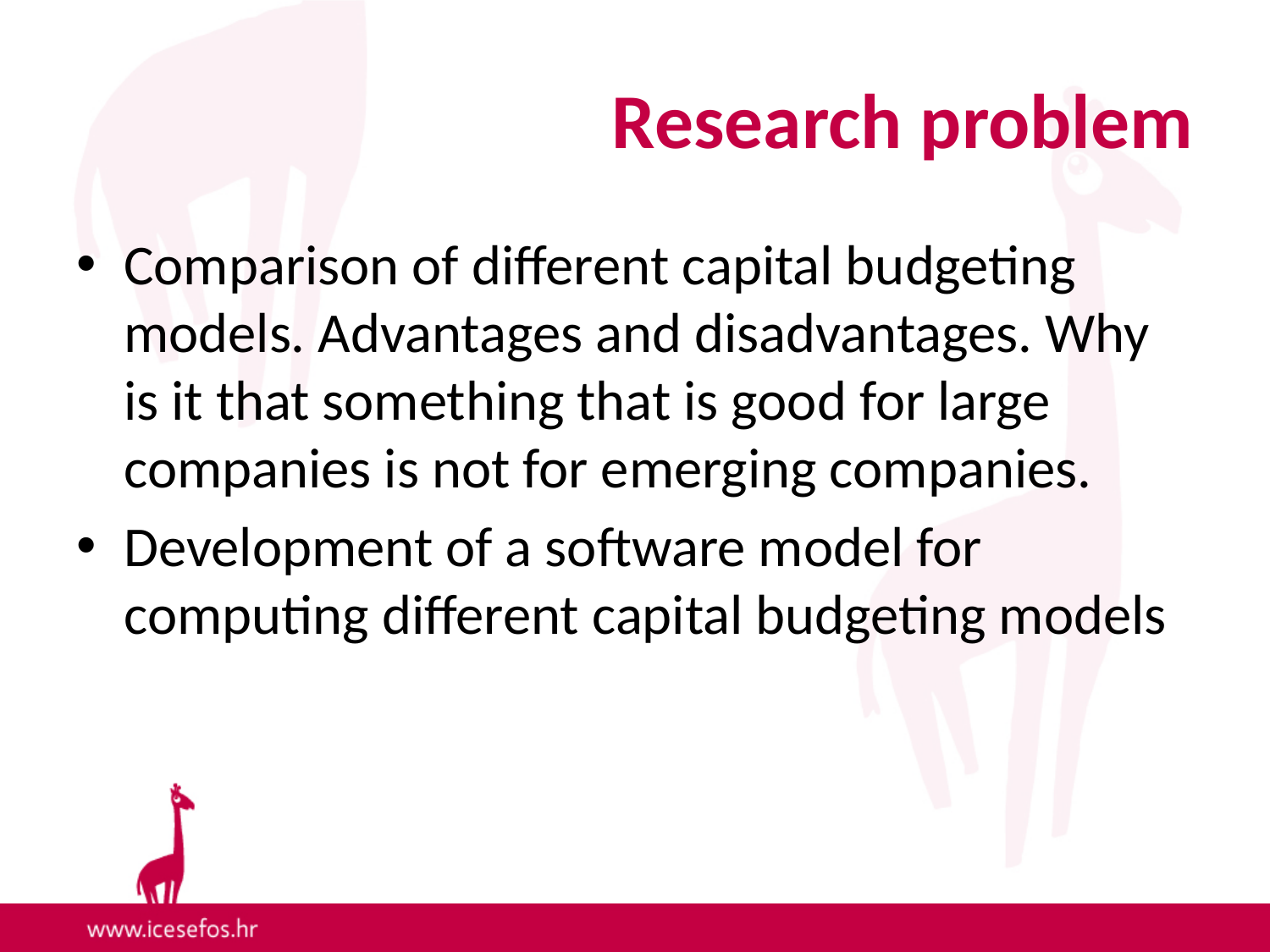

# Research problem
Comparison of different capital budgeting models. Advantages and disadvantages. Why is it that something that is good for large companies is not for emerging companies.
Development of a software model for computing different capital budgeting models